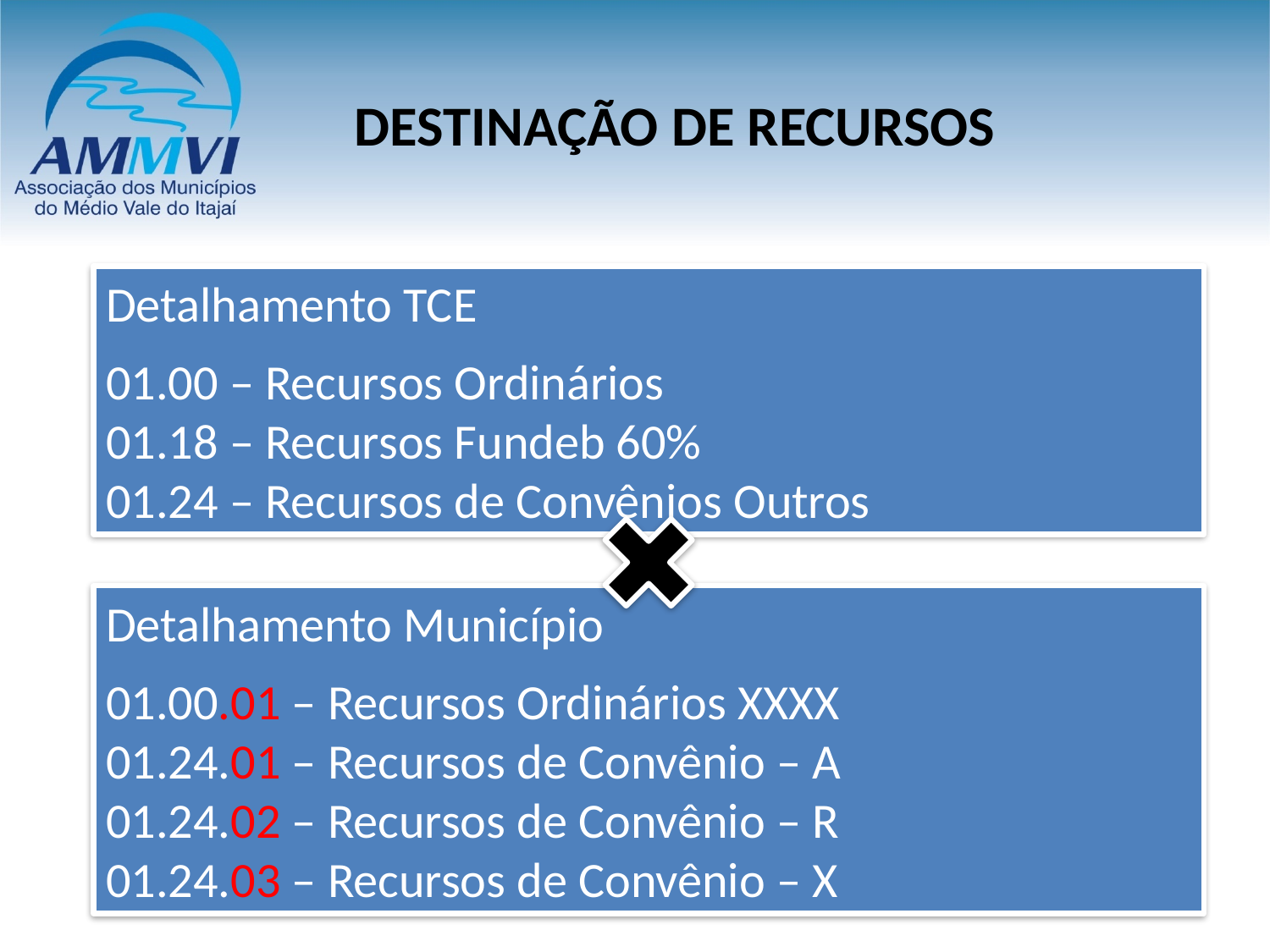

# DESTINAÇÃO DE RECURSOS

Detalhamento TCE

01.00 – Recursos Ordinários
01.18 – Recursos Fundeb 60%
01.24 – Recursos de Convênios Outros

Detalhamento Município

01.00.01 – Recursos Ordinários XXXX
01.24.01 – Recursos de Convênio – A
01.24.02 – Recursos de Convênio – R
01.24.03 – Recursos de Convênio – X